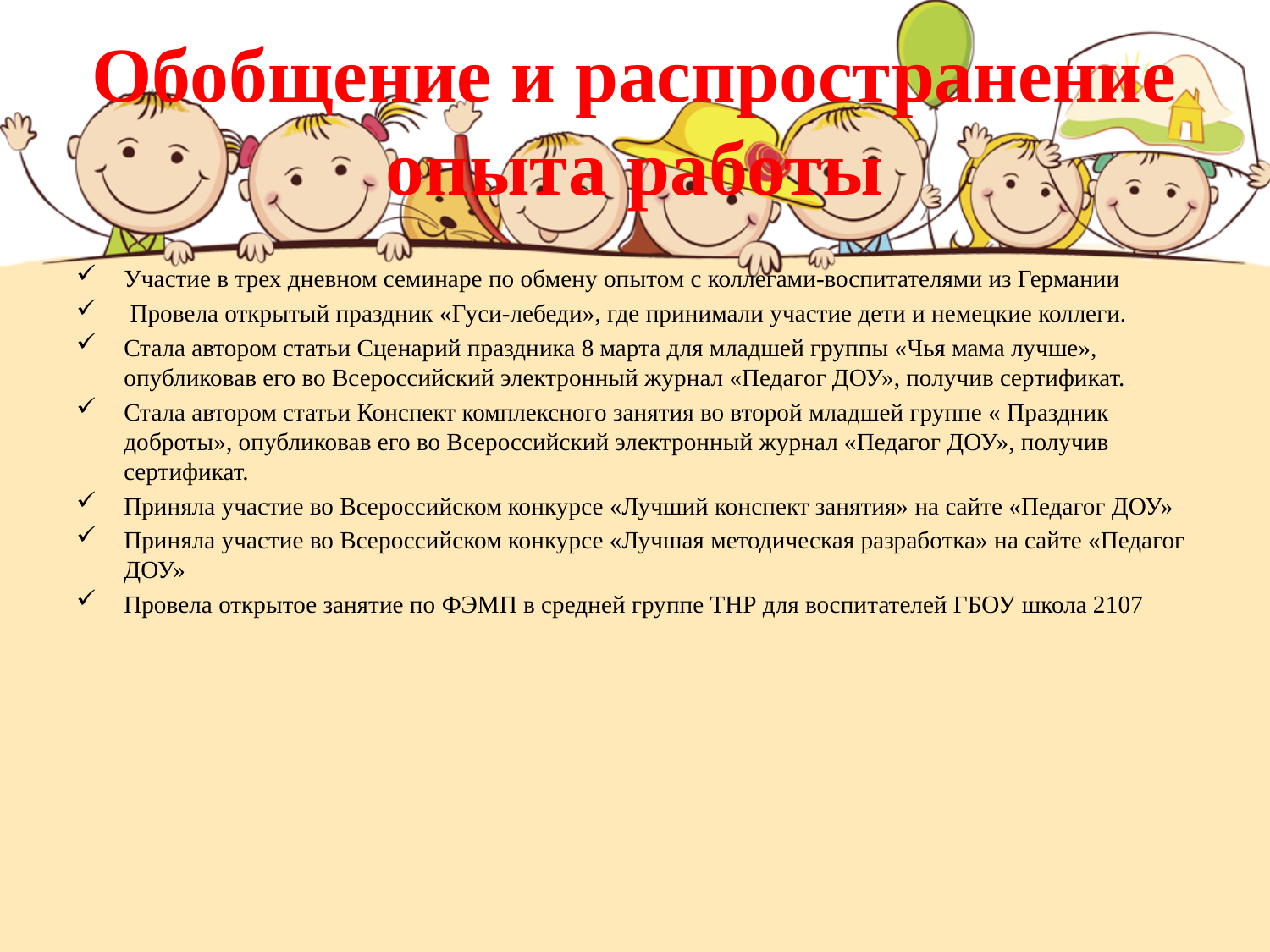

# Обобщение и распространение опыта работы

Участие в трех дневном семинаре по обмену опытом с коллегами-воспитателями из Германии
 Провела открытый праздник «Гуси-лебеди», где принимали участие дети и немецкие коллеги.
Стала автором статьи Сценарий праздника 8 марта для младшей группы «Чья мама лучше», опубликовав его во Всероссийский электронный журнал «Педагог ДОУ», получив сертификат.
Стала автором статьи Конспект комплексного занятия во второй младшей группе « Праздник доброты», опубликовав его во Всероссийский электронный журнал «Педагог ДОУ», получив сертификат.
Приняла участие во Всероссийском конкурсе «Лучший конспект занятия» на сайте «Педагог ДОУ»
Приняла участие во Всероссийском конкурсе «Лучшая методическая разработка» на сайте «Педагог ДОУ»
Провела открытое занятие по ФЭМП в средней группе ТНР для воспитателей ГБОУ школа 2107